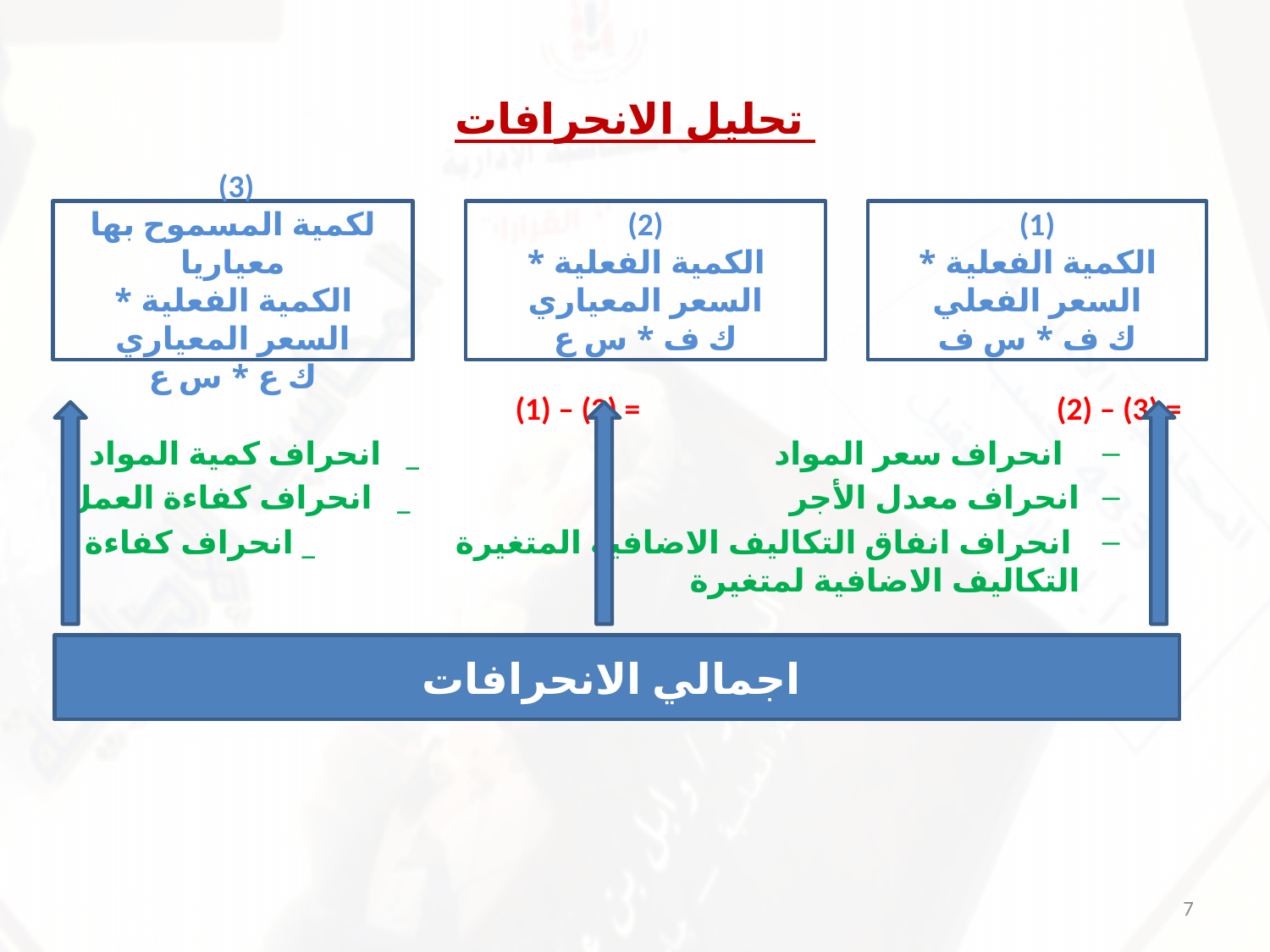

# تحليل الانحرافات

             (1) – (2) =                                                          (2) – (3) =
  انحراف سعر المواد                                           _   انحراف كمية المواد
انحراف معدل الأجر                                              _   انحراف كفاءة العمل
 انحراف انفاق التكاليف الاضافية المتغيرة                 _ انحراف كفاءة التكاليف الاضافية لمتغيرة

 (3)
لكمية المسموح بها معياريا
الكمية الفعلية * السعر المعياري
ك ع * س ع
(2)
الكمية الفعلية * السعر المعياري
ك ف * س ع
(1)
الكمية الفعلية * السعر الفعلي
ك ف * س ف

اجمالي الانحرافات
7